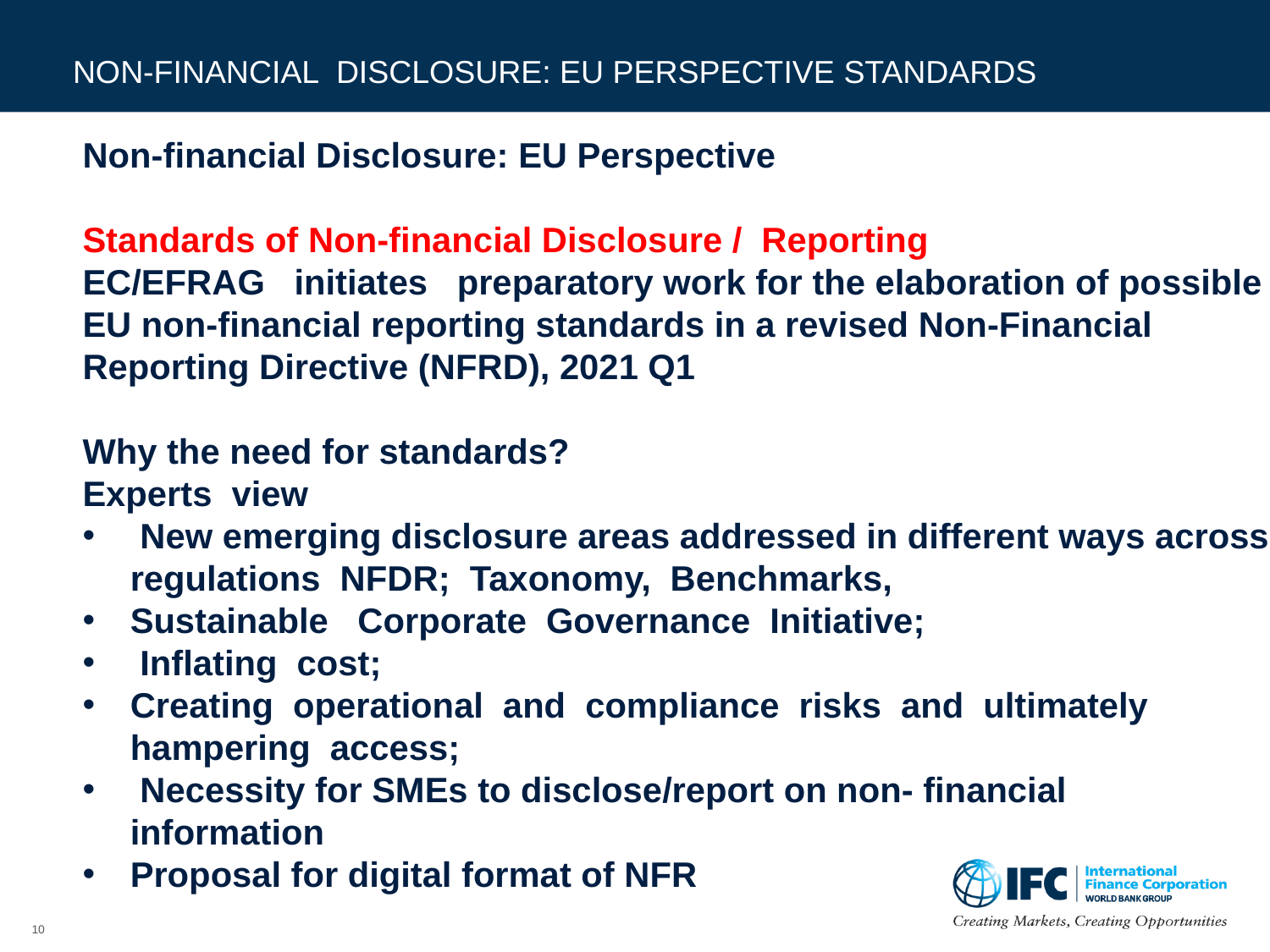

Non-financial Disclosure: EU Perspective

Standards of Non-financial Disclosure /  Reporting
EC/EFRAG   initiates   preparatory work for the elaboration of possible EU non-financial reporting standards in a revised Non-Financial Reporting Directive (NFRD), 2021 Q1

Why the need for standards?
Experts  view
 New emerging disclosure areas addressed in different ways across regulations  NFDR;  Taxonomy,  Benchmarks,
Sustainable   Corporate  Governance  Initiative;
 Inflating  cost;
Creating  operational  and  compliance  risks  and  ultimately   hampering  access;
 Necessity for SMEs to disclose/report on non- financial   information
Proposal for digital format of NFR
# Non-financial  Disclosure: EU Perspective STANDARDS
10